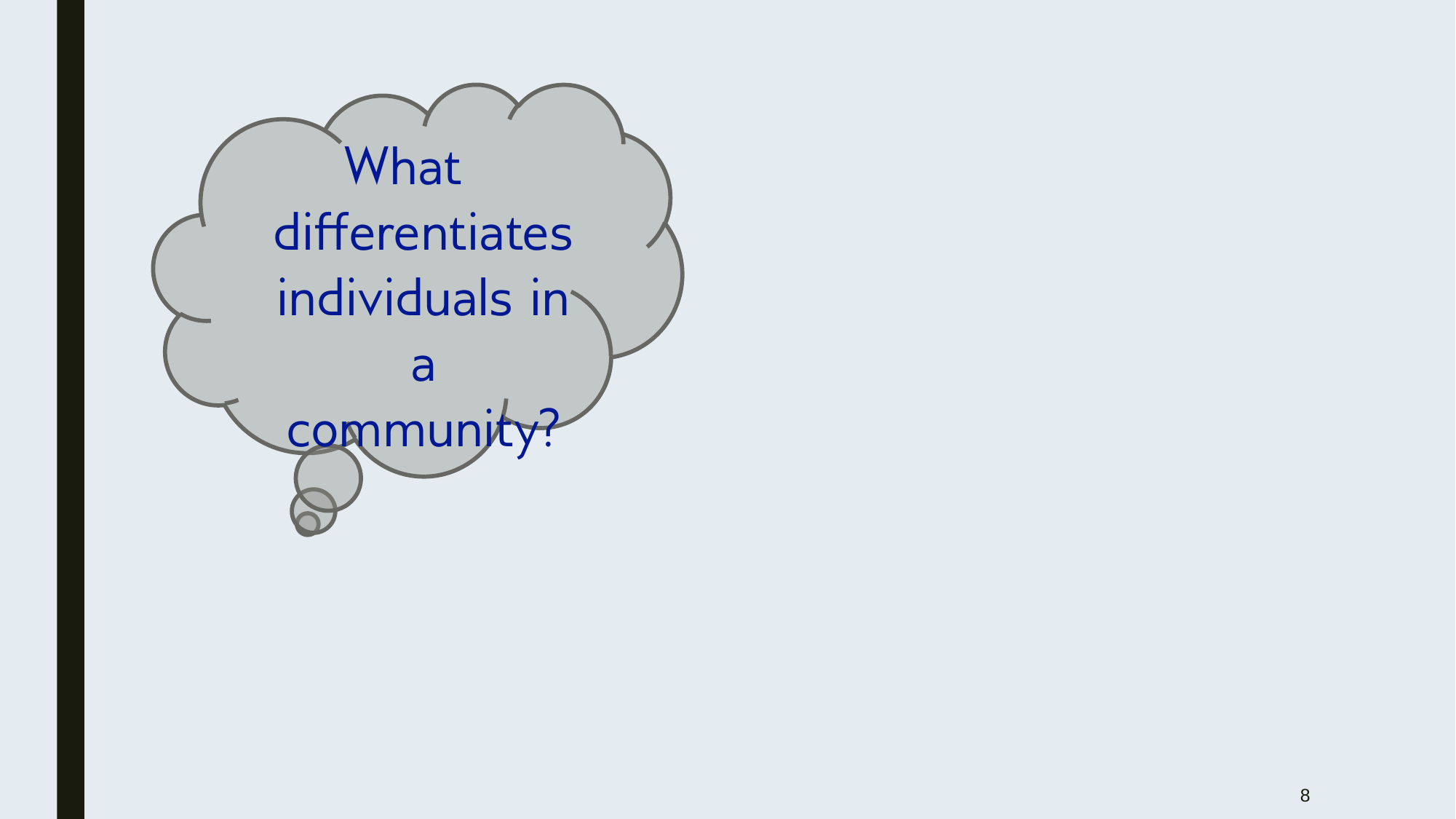

What differentiates individuals in a community?
8